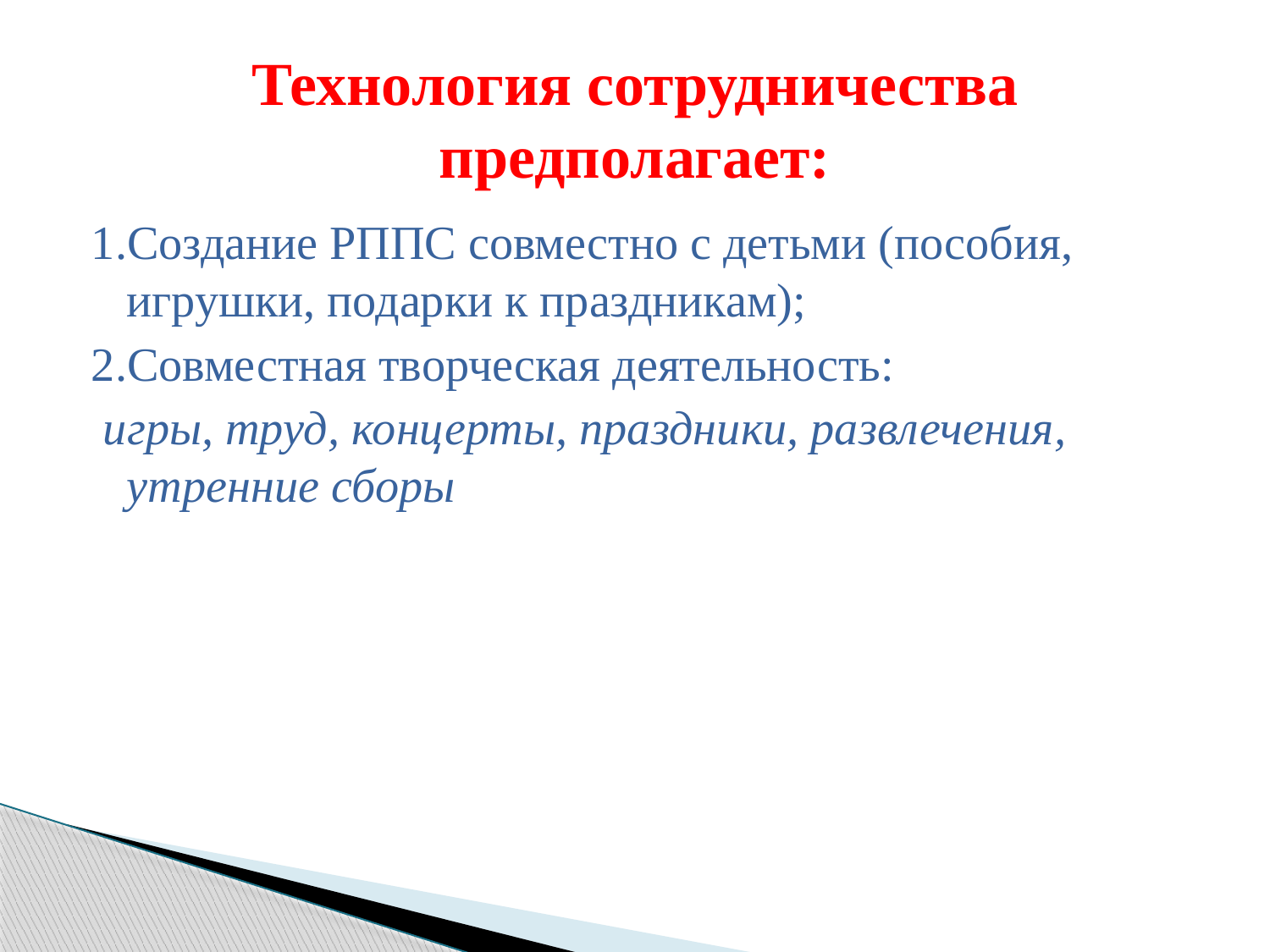

# Технология сотрудничества предполагает:
1.Создание РППС совместно с детьми (пособия, игрушки, подарки к праздникам);
2.Совместная творческая деятельность:
 игры, труд, концерты, праздники, развлечения, утренние сборы